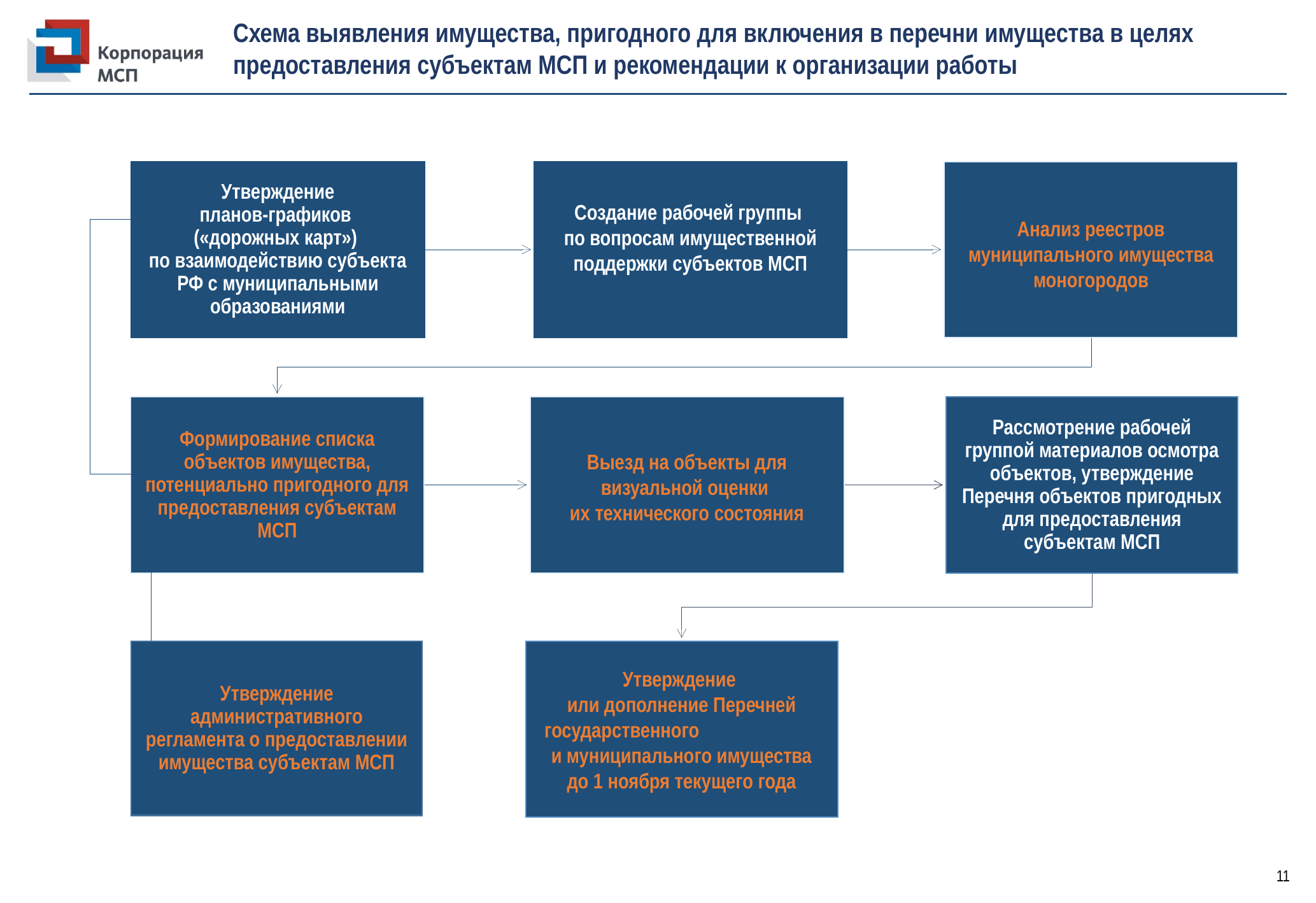

Схема выявления имущества, пригодного для включения в перечни имущества в целях предоставления субъектам МСП и рекомендации к организации работы

 Утверждение
планов-графиков
(«дорожных карт»)
по взаимодействию субъекта РФ с муниципальными образованиями

Создание рабочей группы
по вопросам имущественной поддержки субъектов МСП

Анализ реестров муниципального имущества моногородов

Формирование списка объектов имущества, потенциально пригодного для предоставления субъектам МСП

Выезд на объекты для визуальной оценки
их технического состояния

Рассмотрение рабочей группой материалов осмотра объектов, утверждение Перечня объектов пригодных для предоставления субъектам МСП
Утверждение
или дополнение Перечней государственного                          и муниципального имущества
до 1 ноября текущего года
Утверждение административного регламента о предоставлении имущества субъектам МСП
11